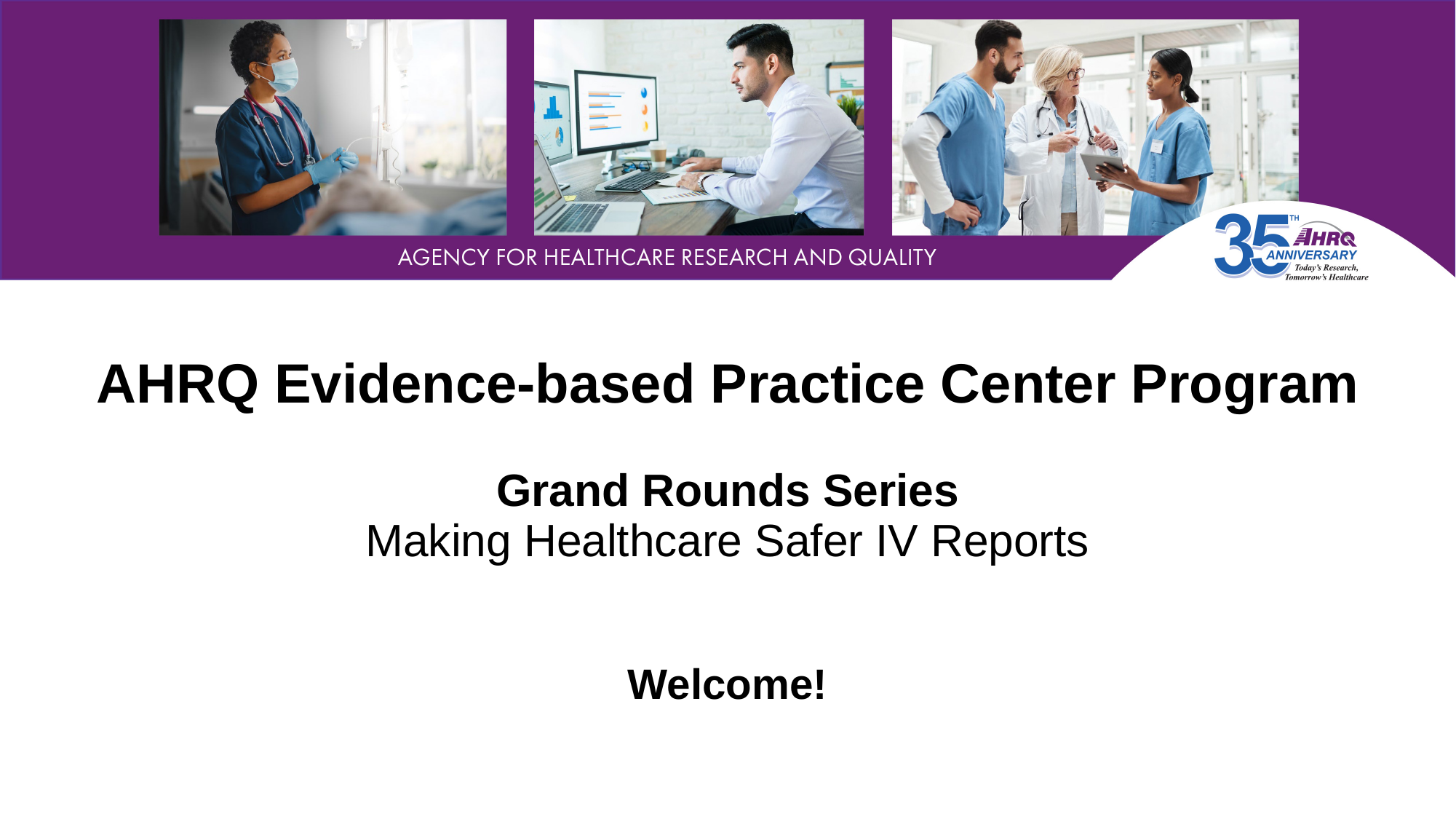

# AHRQ Evidence-based Practice Center Program Grand Rounds Series Making Healthcare Safer IV Reports
Welcome!